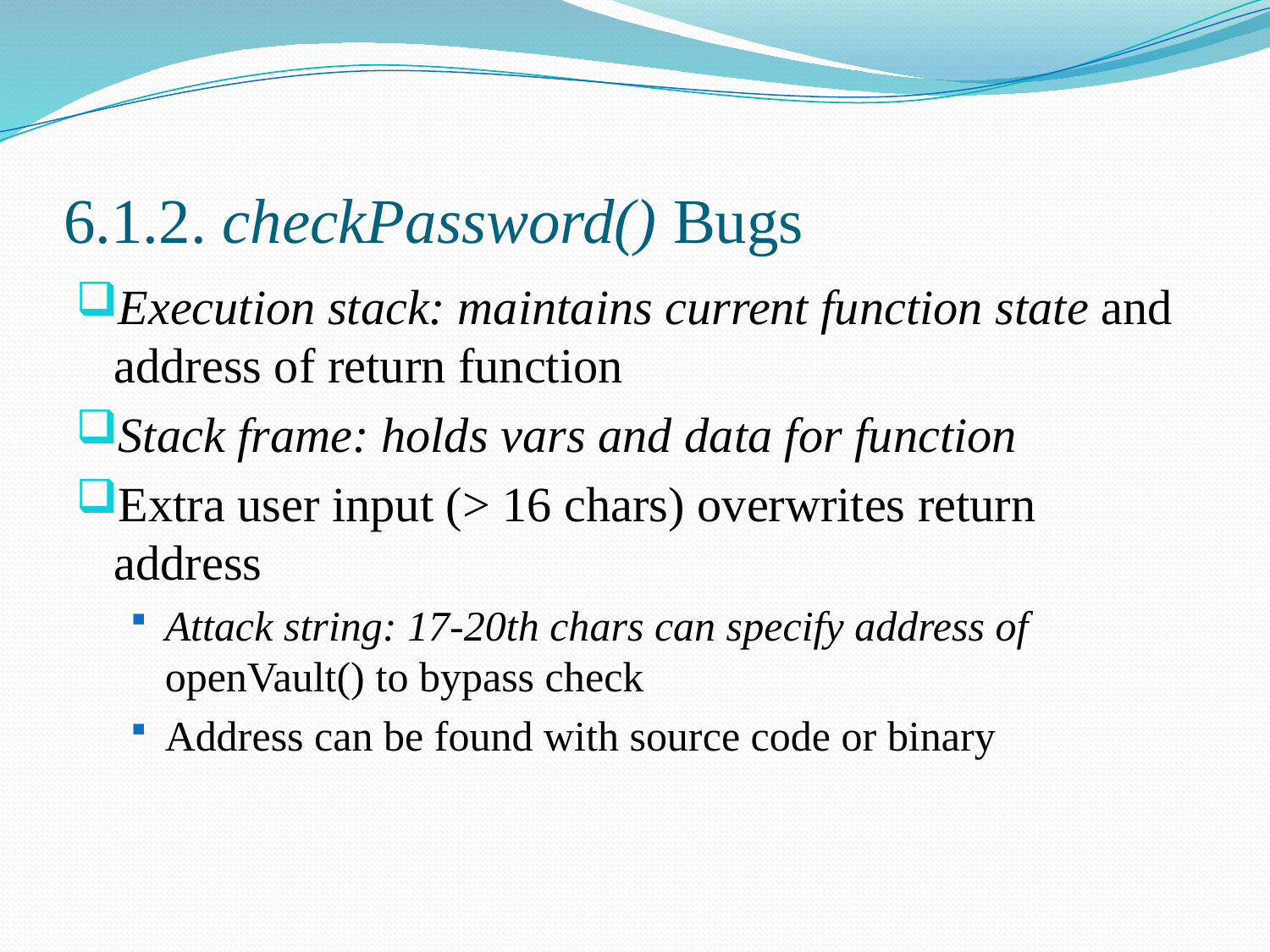

# 6.1.2. checkPassword() Bugs
Execution stack: maintains current function state and address of return function
Stack frame: holds vars and data for function
Extra user input (> 16 chars) overwrites return address
Attack string: 17-20th chars can specify address of openVault() to bypass check
Address can be found with source code or binary